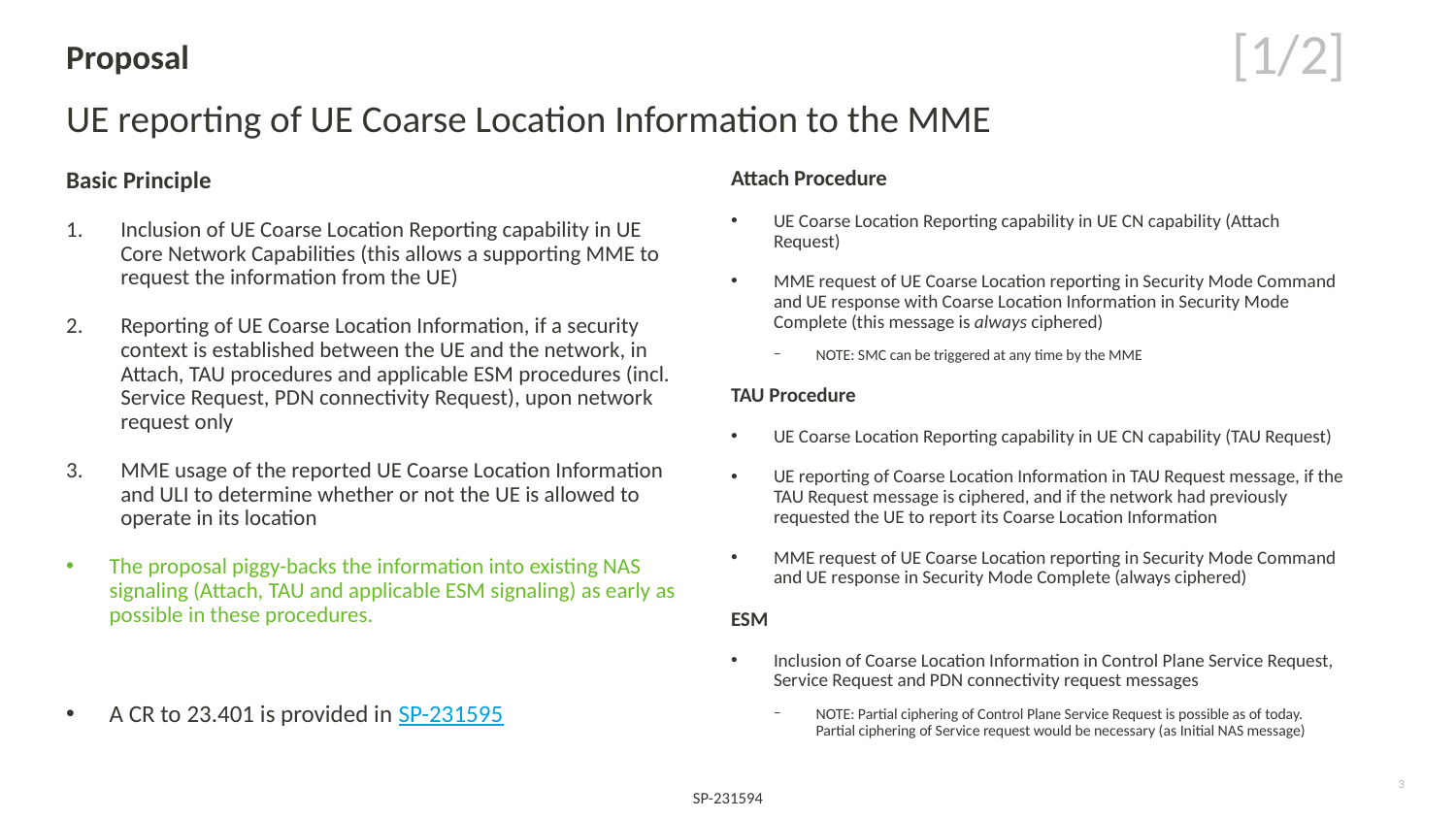

# Proposal
[1/2]

UE reporting of UE Coarse Location Information to the MME
Attach Procedure
UE Coarse Location Reporting capability in UE CN capability (Attach Request)
MME request of UE Coarse Location reporting in Security Mode Command and UE response with Coarse Location Information in Security Mode Complete (this message is always ciphered)
NOTE: SMC can be triggered at any time by the MME
TAU Procedure
UE Coarse Location Reporting capability in UE CN capability (TAU Request)
UE reporting of Coarse Location Information in TAU Request message, if the TAU Request message is ciphered, and if the network had previously requested the UE to report its Coarse Location Information
MME request of UE Coarse Location reporting in Security Mode Command and UE response in Security Mode Complete (always ciphered)
ESM
Inclusion of Coarse Location Information in Control Plane Service Request, Service Request and PDN connectivity request messages
NOTE: Partial ciphering of Control Plane Service Request is possible as of today. Partial ciphering of Service request would be necessary (as Initial NAS message)
Basic Principle
Inclusion of UE Coarse Location Reporting capability in UE Core Network Capabilities (this allows a supporting MME to request the information from the UE)
Reporting of UE Coarse Location Information, if a security context is established between the UE and the network, in Attach, TAU procedures and applicable ESM procedures (incl. Service Request, PDN connectivity Request), upon network request only
MME usage of the reported UE Coarse Location Information and ULI to determine whether or not the UE is allowed to operate in its location
The proposal piggy-backs the information into existing NAS signaling (Attach, TAU and applicable ESM signaling) as early as possible in these procedures.

A CR to 23.401 is provided in SP-231595
3
SP-231594